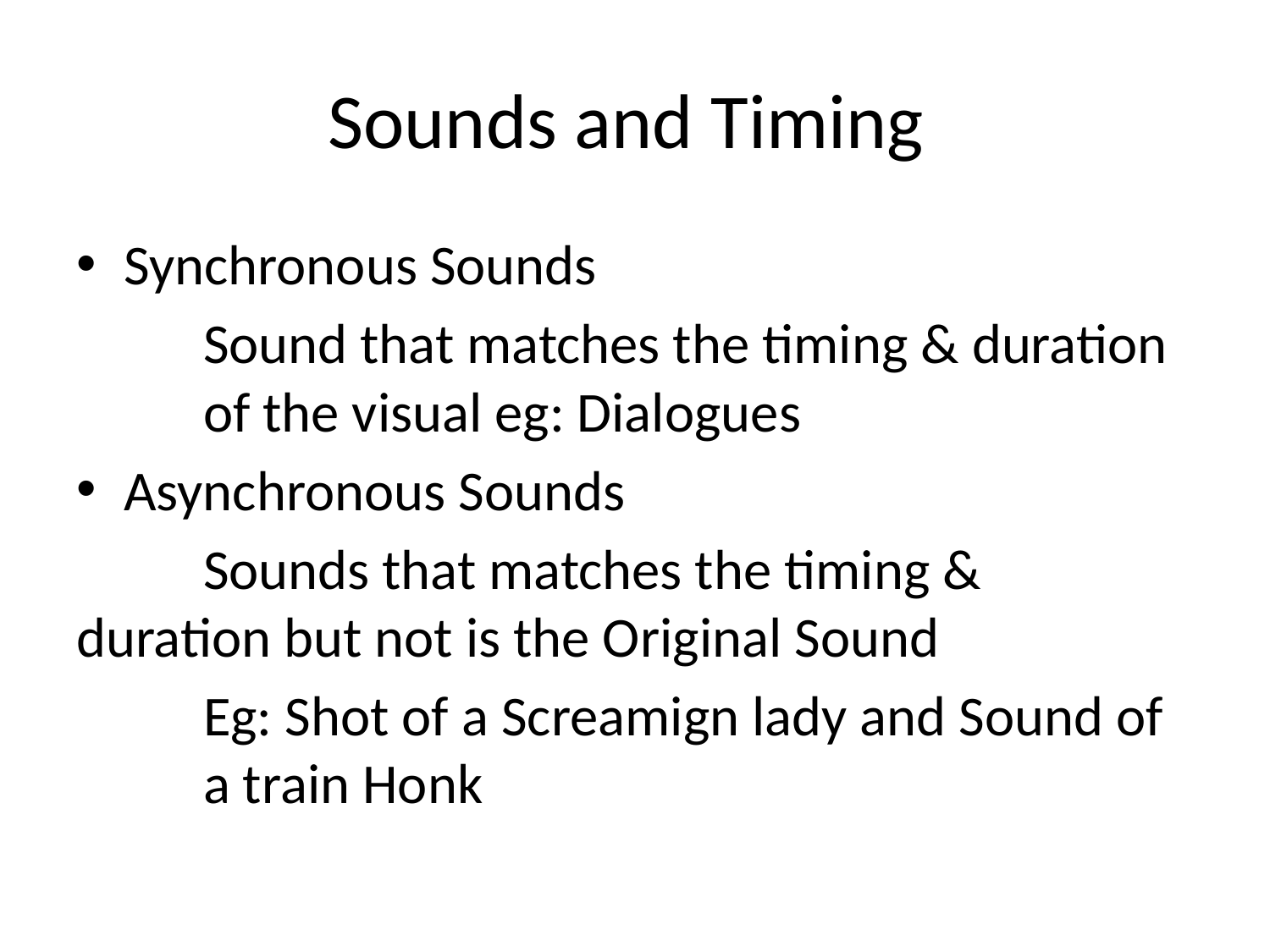

# Sounds and Timing
Synchronous Sounds
	Sound that matches the timing & duration 	of the visual eg: Dialogues
Asynchronous Sounds
	Sounds that matches the timing & 	duration but not is the Original Sound
	Eg: Shot of a Screamign lady and Sound of 	a train Honk